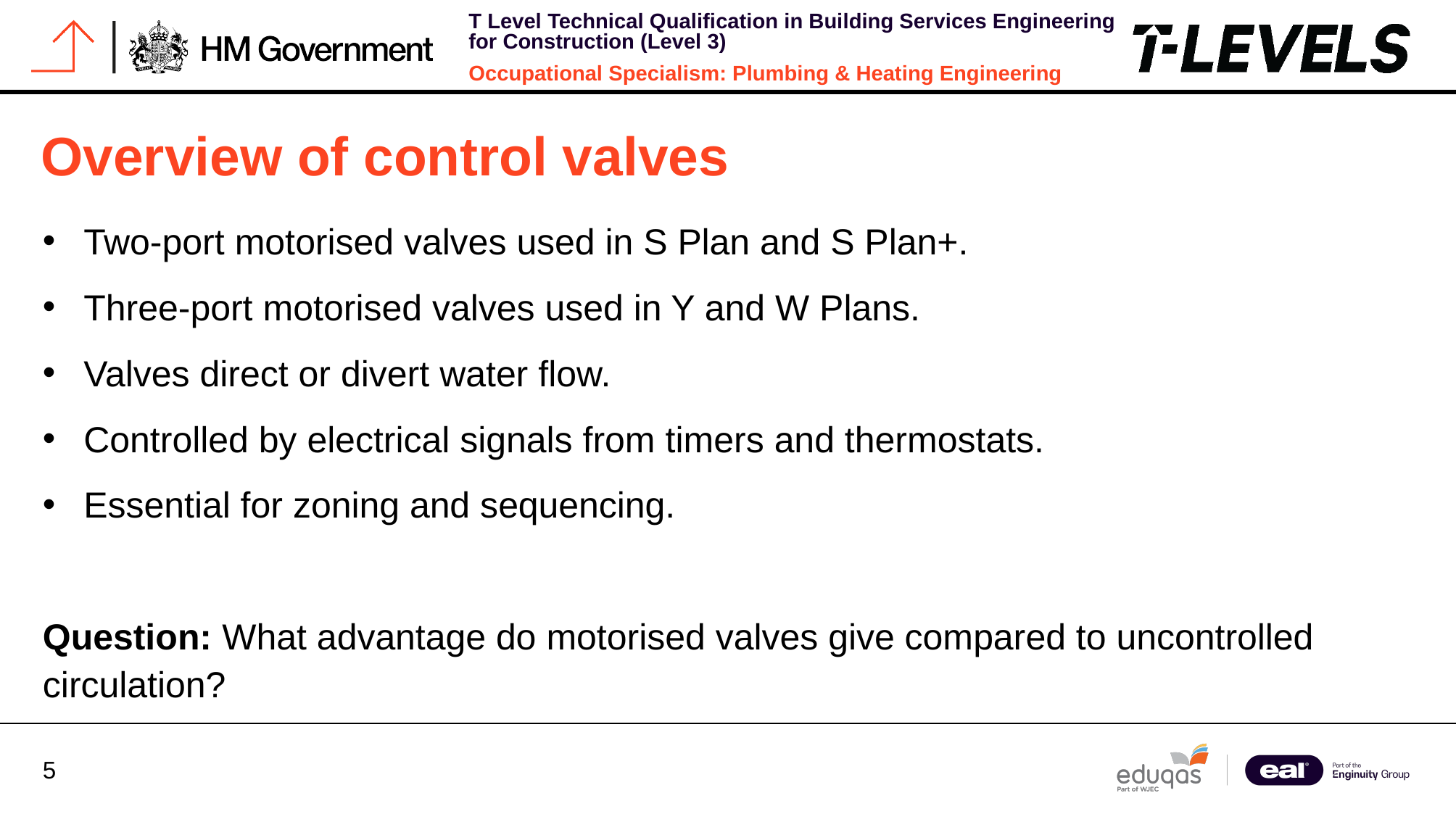

# Overview of control valves
Two-port motorised valves used in S Plan and S Plan+.
Three-port motorised valves used in Y and W Plans.
Valves direct or divert water flow.
Controlled by electrical signals from timers and thermostats.
Essential for zoning and sequencing.

Question: What advantage do motorised valves give compared to uncontrolled circulation?